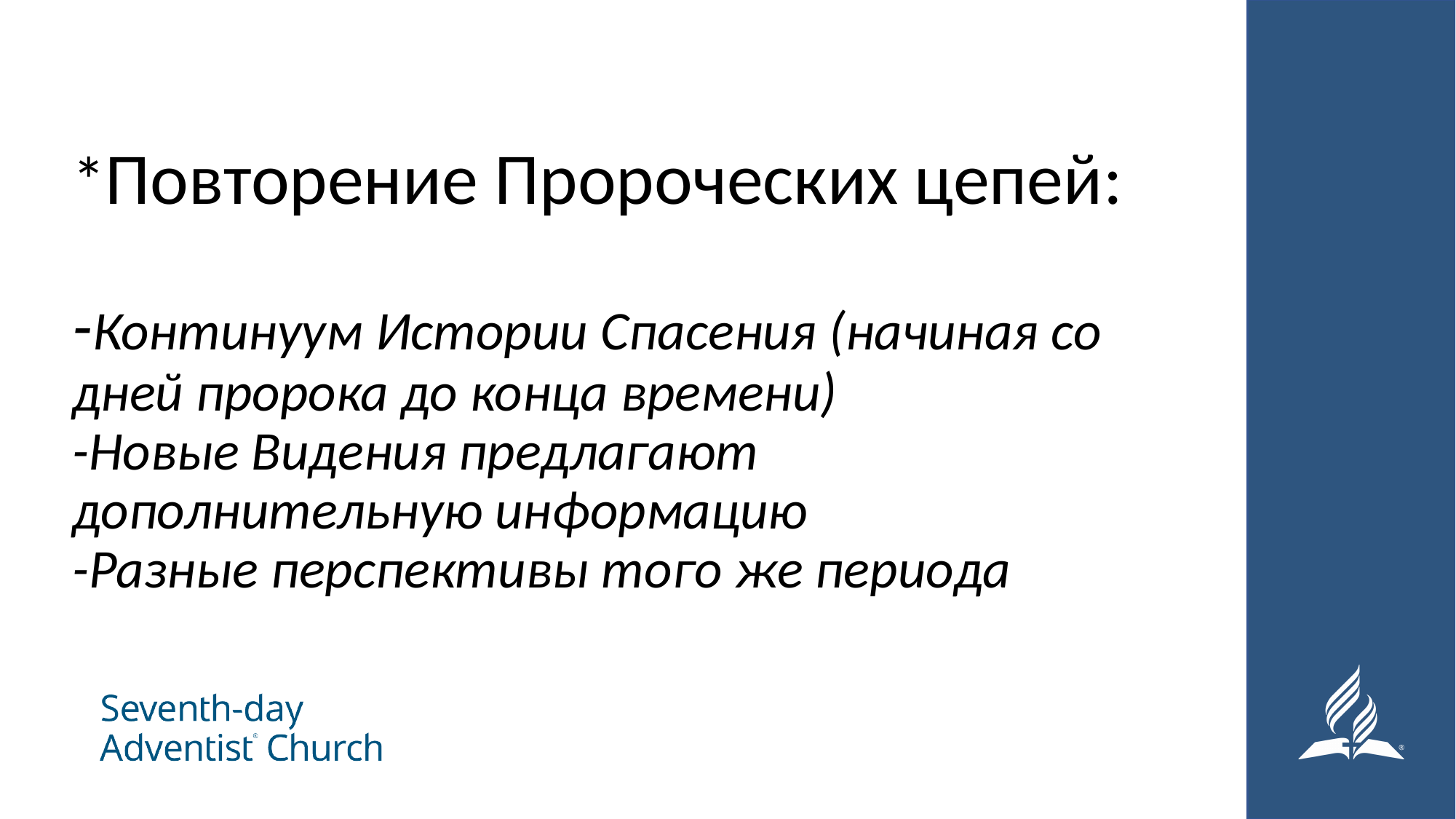

# *Повторение Пророческих цепей: -Континуум Истории Спасения (начиная со дней пророка до конца времени) -Новые Видения предлагают дополнительную информацию -Разные перспективы того же периода